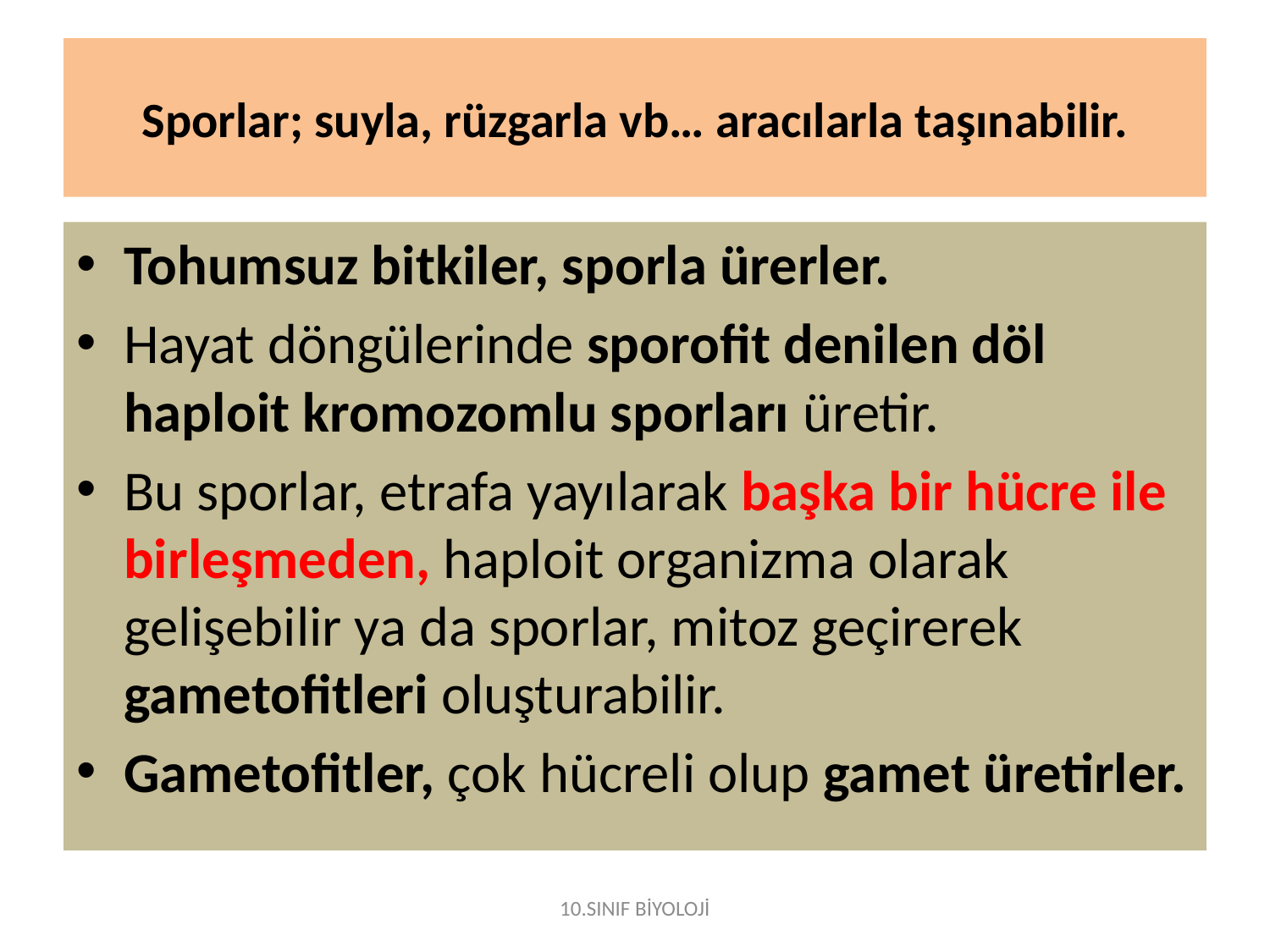

# Sporlar; suyla, rüzgarla vb… aracılarla taşınabilir.
Tohumsuz bitkiler, sporla ürerler.
Hayat döngülerinde sporofit denilen döl haploit kromozomlu sporları üretir.
Bu sporlar, etrafa yayılarak başka bir hücre ile birleşmeden, haploit organizma olarak gelişebilir ya da sporlar, mitoz geçirerek gametofitleri oluşturabilir.
Gametofitler, çok hücreli olup gamet üretirler.
10.SINIF BİYOLOJİ